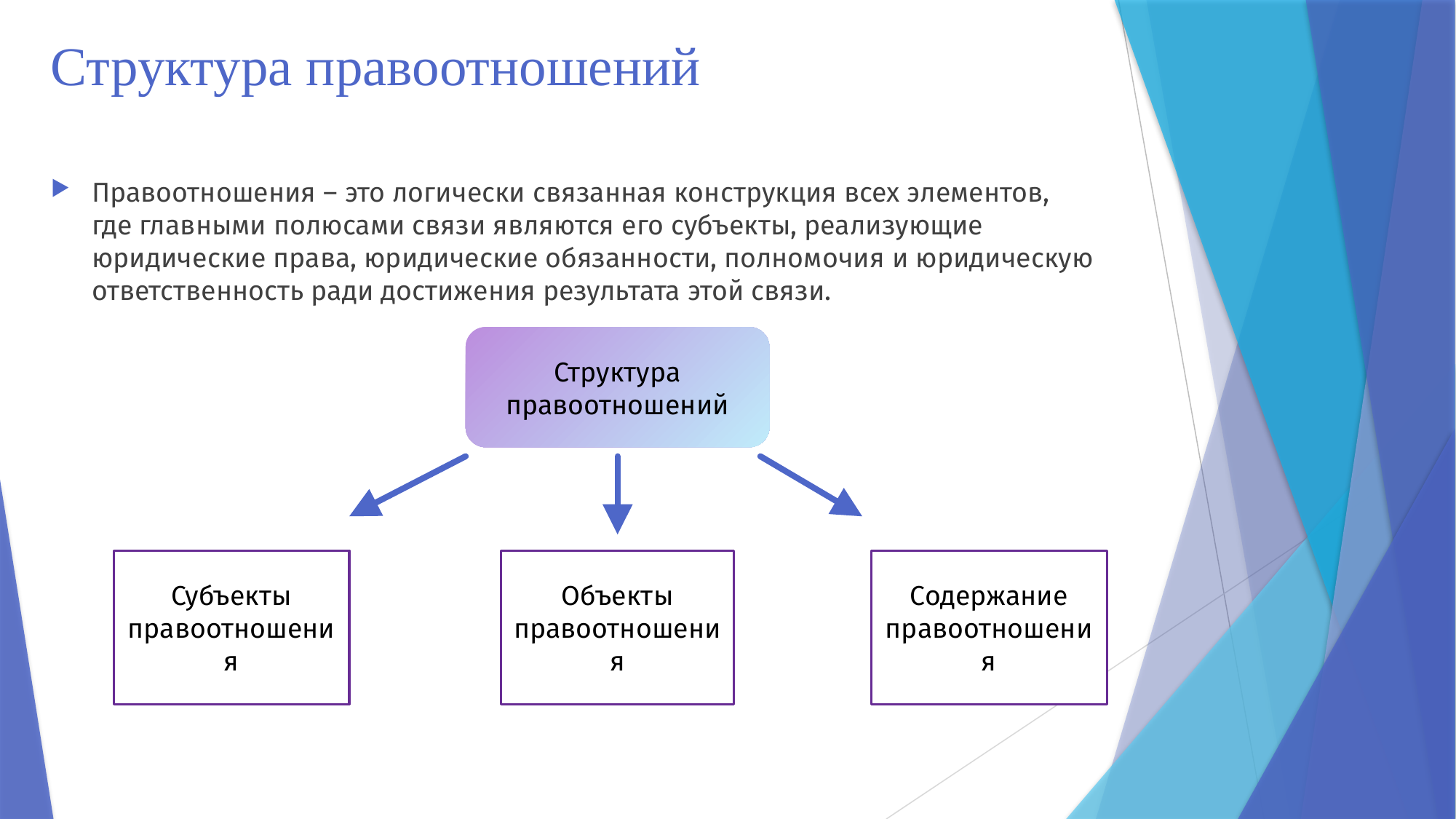

# Структура правоотношений
Правоотношения – это логически связанная конструкция всех элементов, где главными полюсами связи являются его субъекты, реализующие юридические права, юридические обязанности, полномочия и юридическую ответственность ради достижения результата этой связи.

Структура правоотношений
Субъекты правоотношения
Объекты правоотношения
Содержание правоотношения